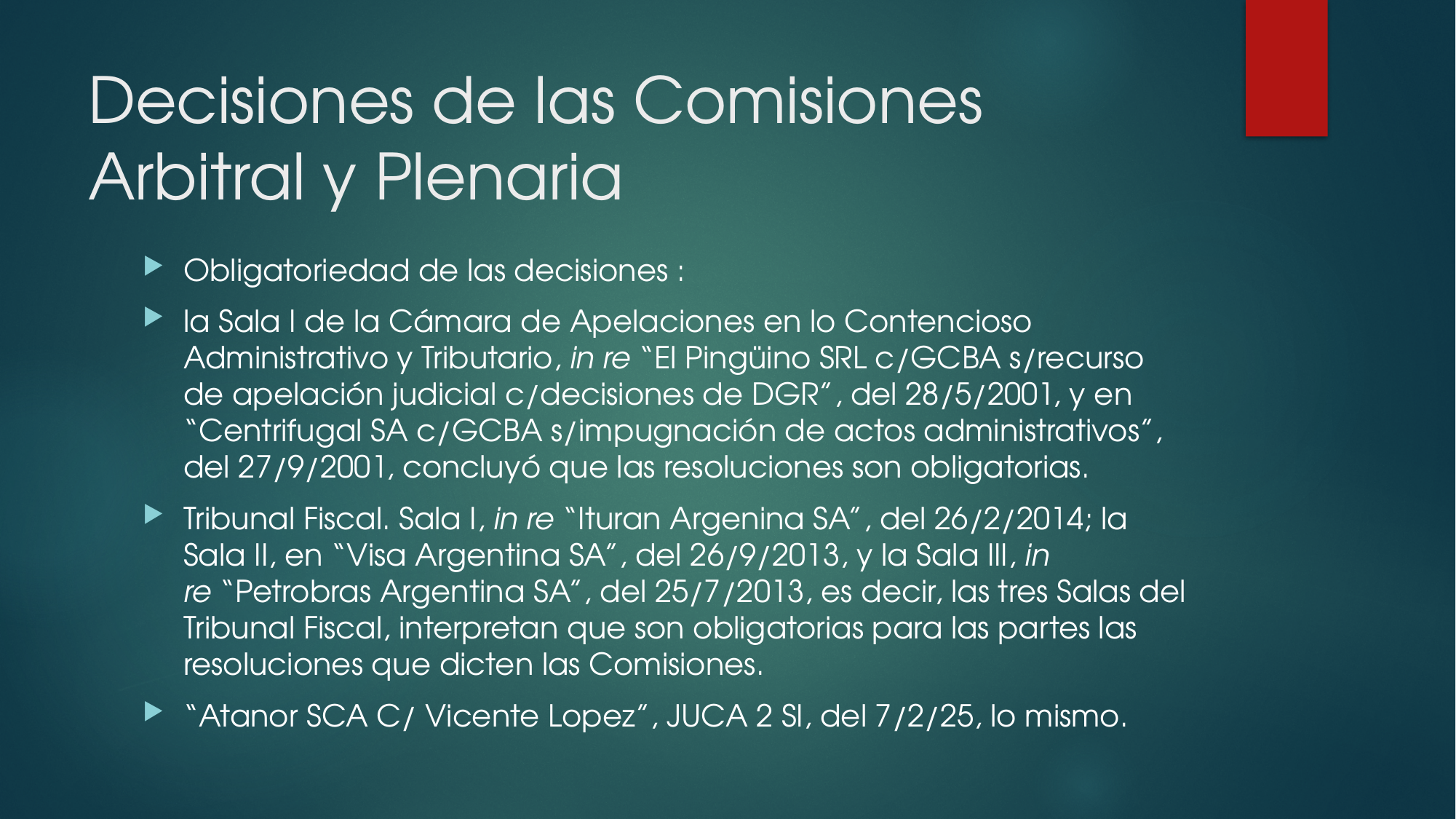

# Decisiones de las Comisiones Arbitral y Plenaria
Obligatoriedad de las decisiones :
la Sala I de la Cámara de Apelaciones en lo Contencioso Administrativo y Tributario, in re “El Pingüino SRL c/GCBA s/recurso de apelación judicial c/decisiones de DGR”, del 28/5/2001, y en “Centrifugal SA c/GCBA s/impugnación de actos administrativos”, del 27/9/2001, concluyó que las resoluciones son obligatorias.
Tribunal Fiscal. Sala I, in re “Ituran Argenina SA”, del 26/2/2014; la Sala II, en “Visa Argentina SA”, del 26/9/2013, y la Sala III, in re “Petrobras Argentina SA”, del 25/7/2013, es decir, las tres Salas del Tribunal Fiscal, interpretan que son obligatorias para las partes las resoluciones que dicten las Comisiones.
“Atanor SCA C/ Vicente Lopez”, JUCA 2 SI, del 7/2/25, lo mismo.